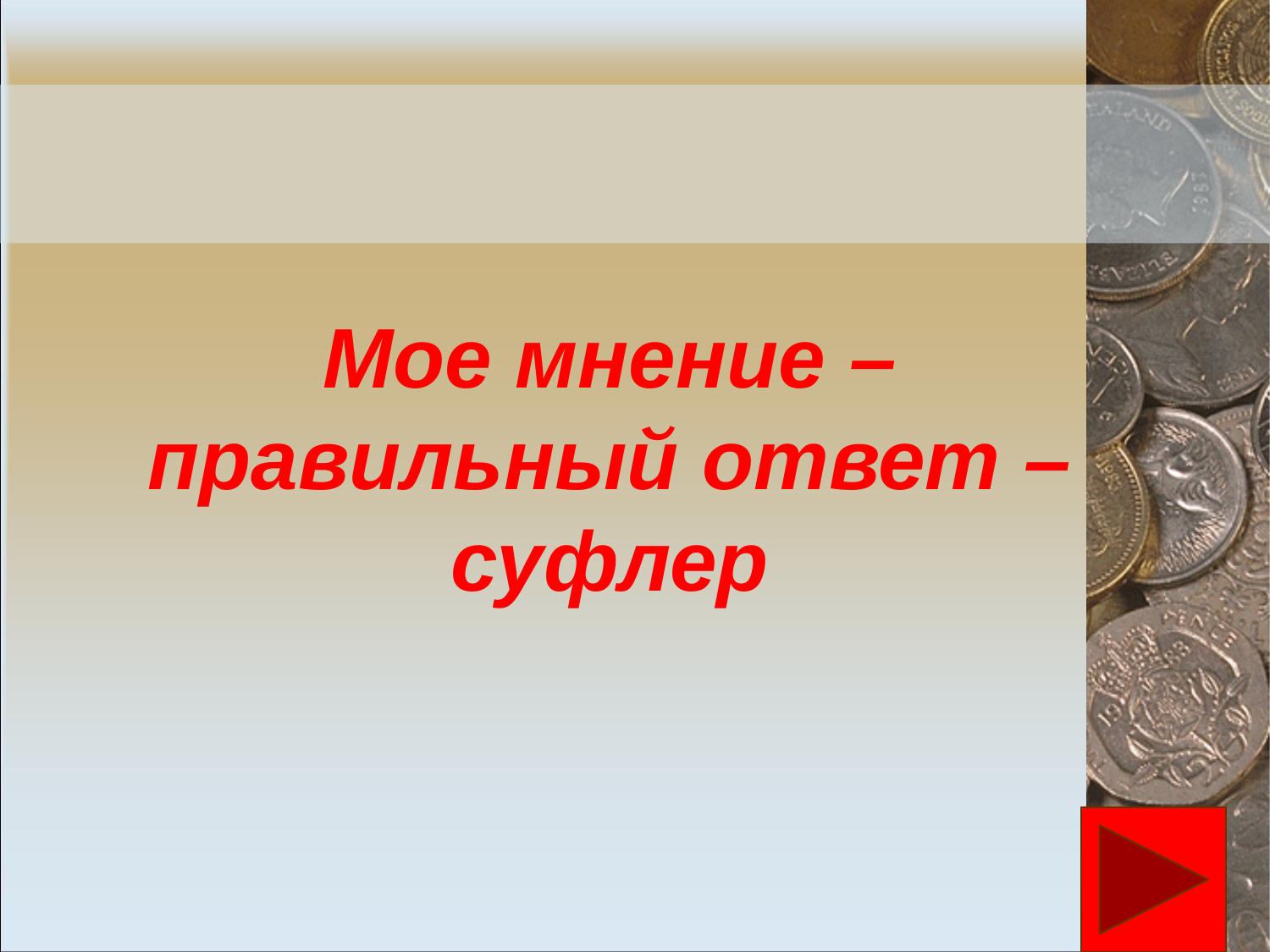

Мое мнение – правильный ответ – суфлер